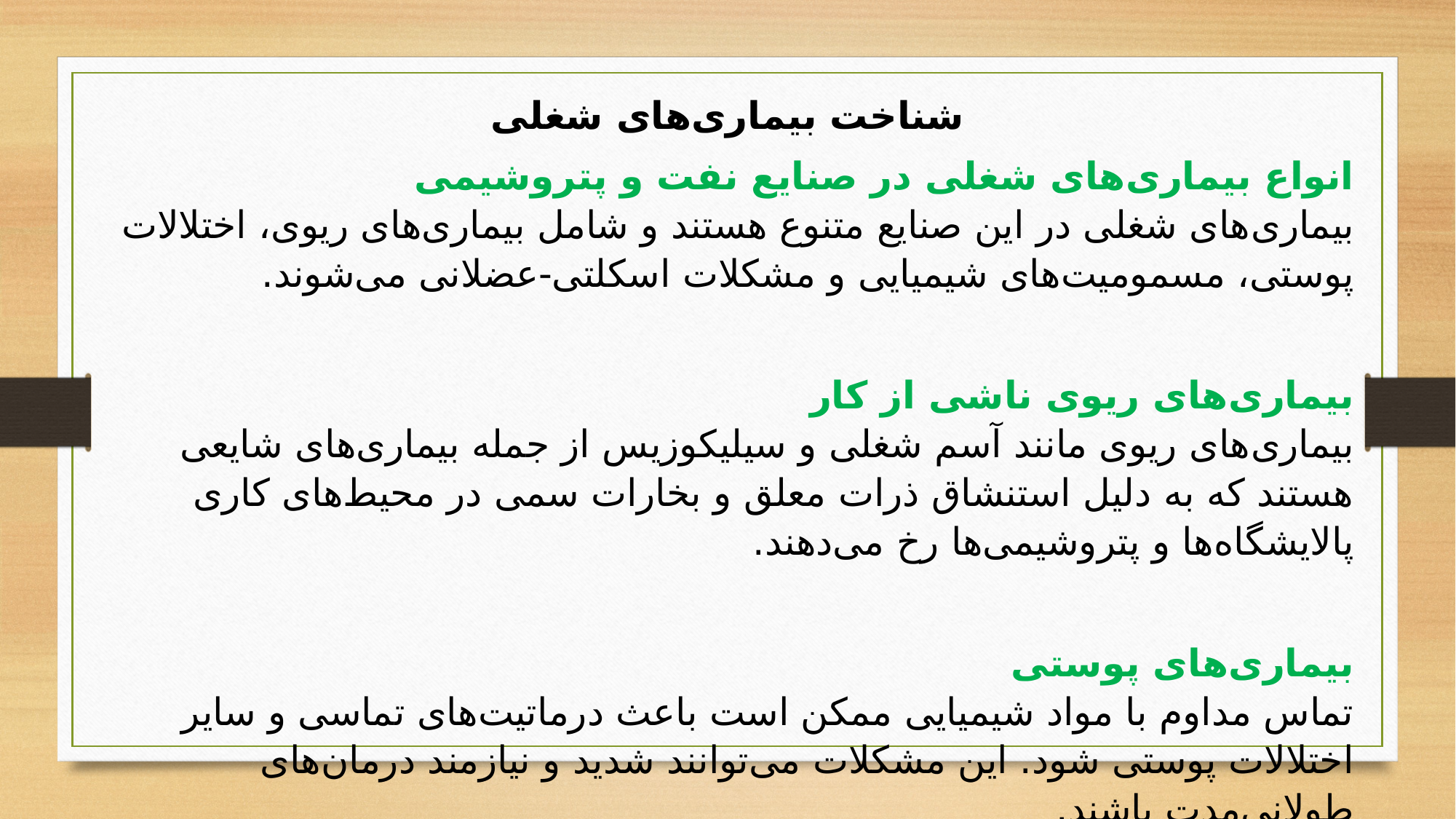

شناخت بیماری‌های شغلی
انواع بیماری‌های شغلی در صنایع نفت و پتروشیمی
بیماری‌های شغلی در این صنایع متنوع هستند و شامل بیماری‌های ریوی، اختلالات پوستی، مسمومیت‌های شیمیایی و مشکلات اسکلتی-عضلانی می‌شوند.

بیماری‌های ریوی ناشی از کار
بیماری‌های ریوی مانند آسم شغلی و سیلیکوزیس از جمله بیماری‌های شایعی هستند که به دلیل استنشاق ذرات معلق و بخارات سمی در محیط‌های کاری پالایشگاه‌ها و پتروشیمی‌ها رخ می‌دهند.

بیماری‌های پوستی
تماس مداوم با مواد شیمیایی ممکن است باعث درماتیت‌های تماسی و سایر اختلالات پوستی شود. این مشکلات می‌توانند شدید و نیازمند درمان‌های طولانی‌مدت باشند.